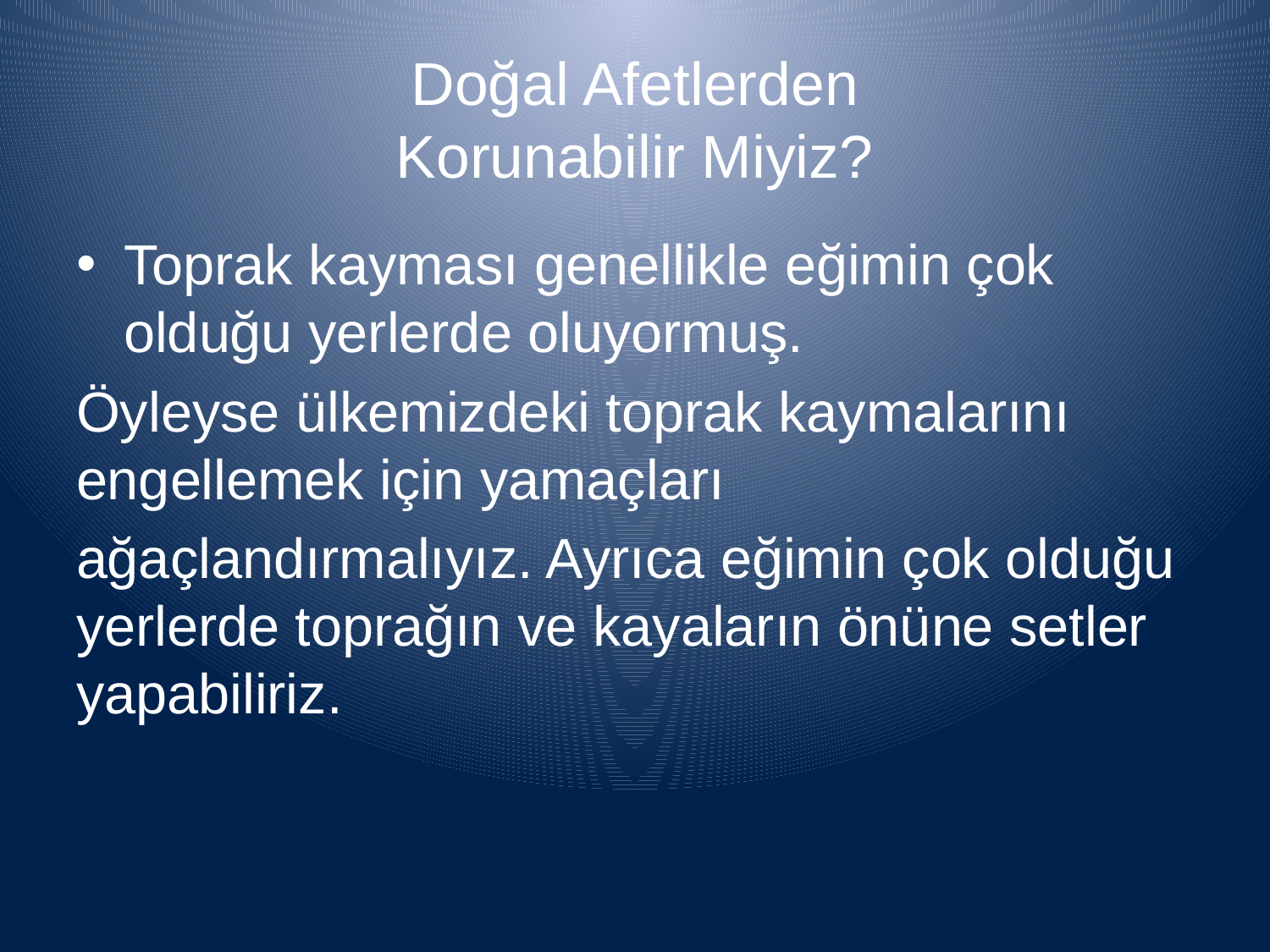

# Doğal Afetlerden Korunabilir Miyiz?
Toprak kayması genellikle eğimin çok olduğu yerlerde oluyormuş.
Öyleyse ülkemizdeki toprak kaymalarını engellemek için yamaçları
ağaçlandırmalıyız. Ayrıca eğimin çok olduğu yerlerde toprağın ve kayaların önüne setler yapabiliriz.